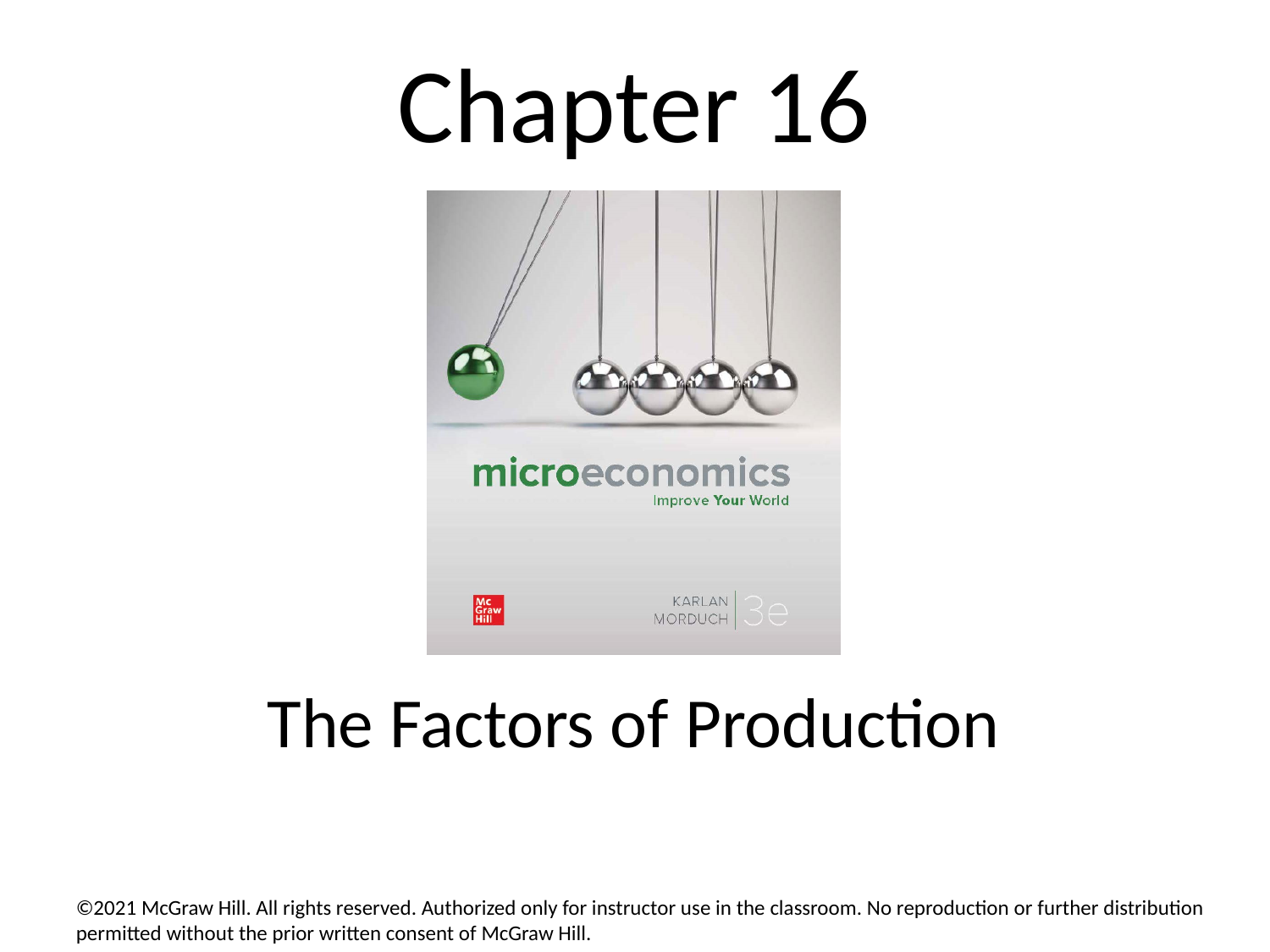

# Chapter 16
The Factors of Production